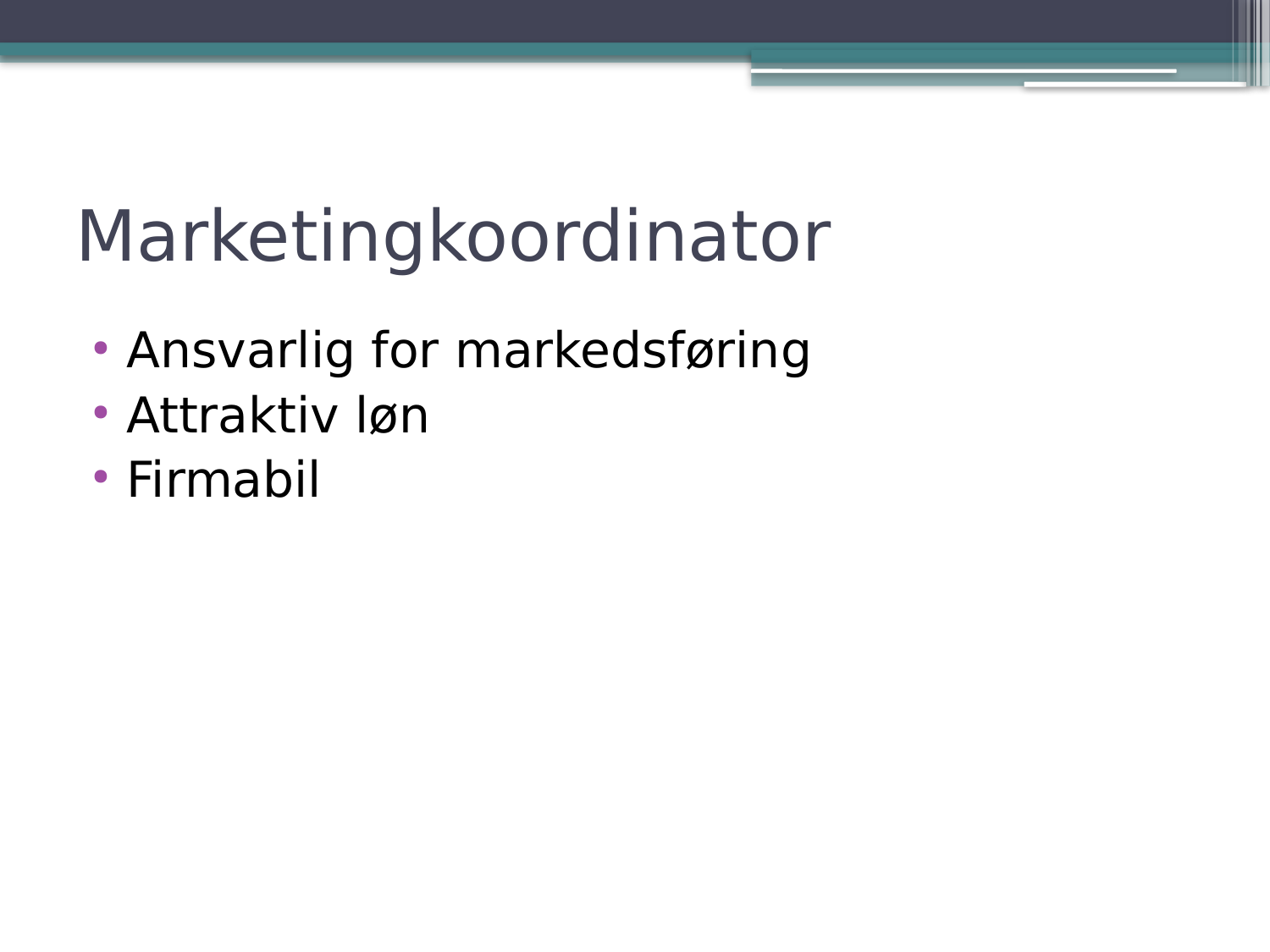

# Marketingkoordinator
Ansvarlig for markedsføring
Attraktiv løn
Firmabil